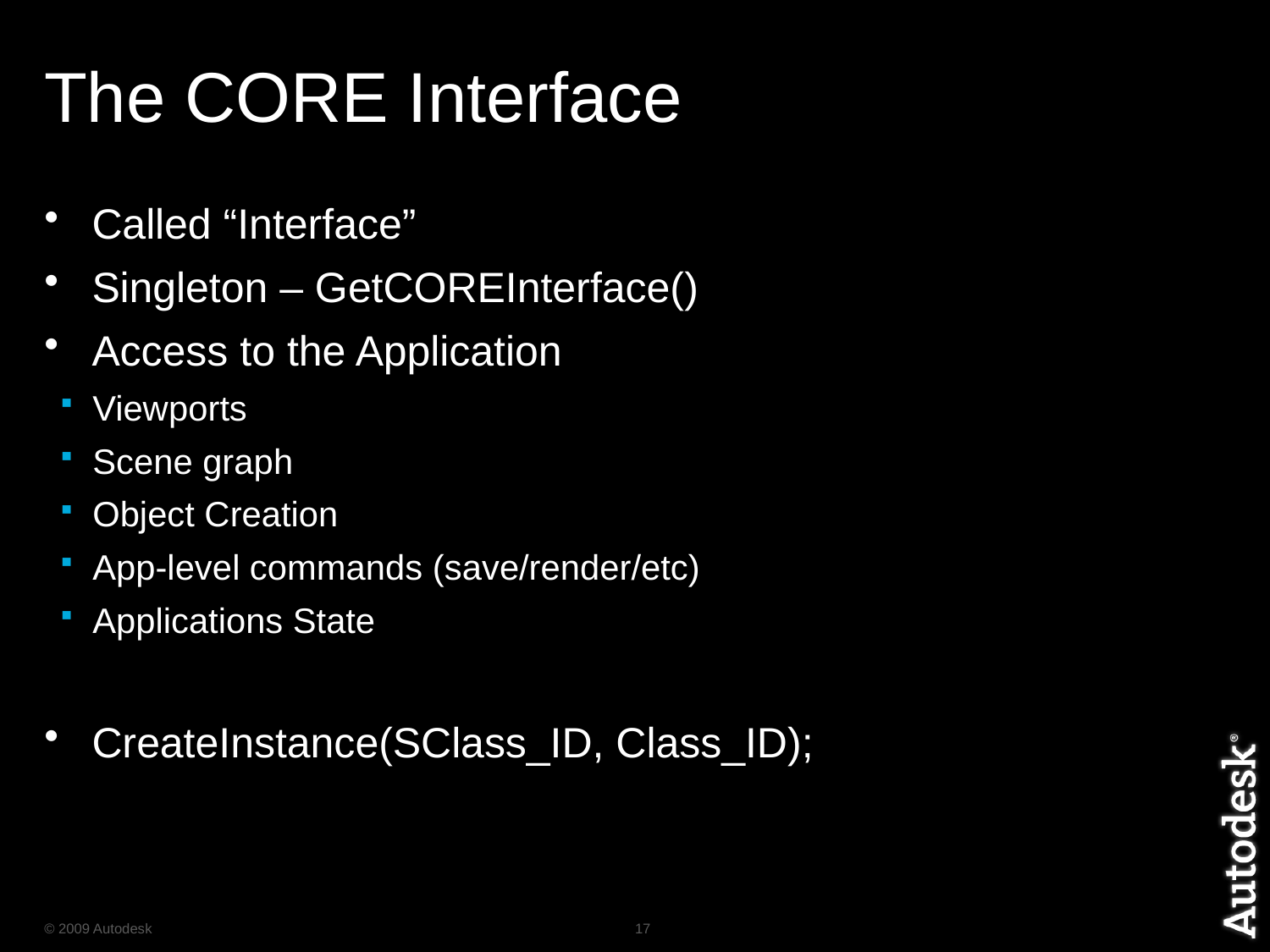

# The CORE Interface
Called “Interface”
Singleton – GetCOREInterface()
Access to the Application
Viewports
Scene graph
Object Creation
App-level commands (save/render/etc)
Applications State

CreateInstance(SClass_ID, Class_ID);